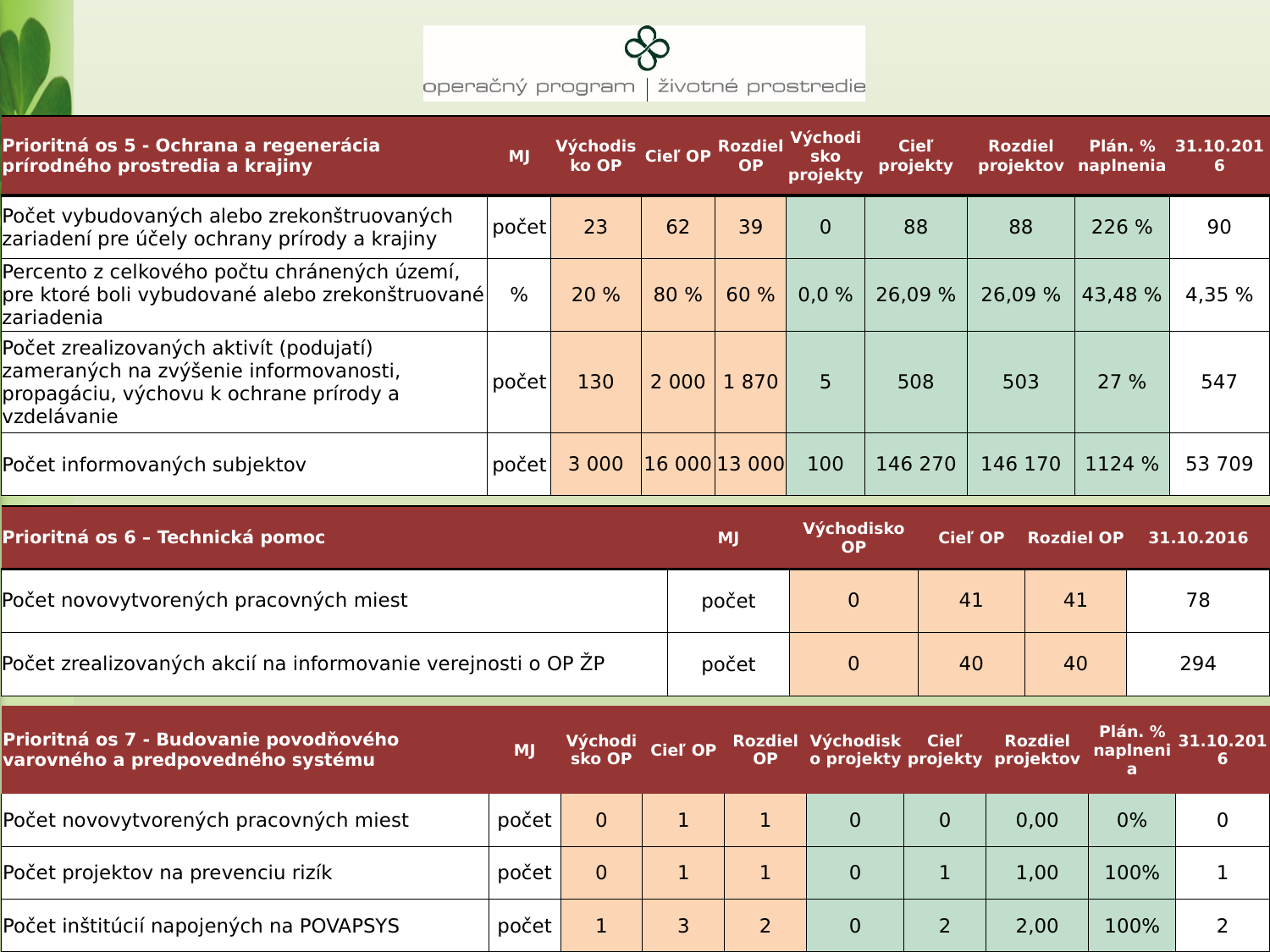

| Prioritná os 5 - Ochrana a regenerácia prírodného prostredia a krajiny | MJ | Východisko OP | Cieľ OP | Rozdiel OP | Východisko projekty | Cieľ projekty | Rozdiel projektov | Plán. % naplnenia | 31.10.2016 |
| --- | --- | --- | --- | --- | --- | --- | --- | --- | --- |
| Počet vybudovaných alebo zrekonštruovaných zariadení pre účely ochrany prírody a krajiny | počet | 23 | 62 | 39 | 0 | 88 | 88 | 226 % | 90 |
| Percento z celkového počtu chránených území, pre ktoré boli vybudované alebo zrekonštruované zariadenia | % | 20 % | 80 % | 60 % | 0,0 % | 26,09 % | 26,09 % | 43,48 % | 4,35 % |
| Počet zrealizovaných aktivít (podujatí) zameraných na zvýšenie informovanosti, propagáciu, výchovu k ochrane prírody a vzdelávanie | počet | 130 | 2 000 | 1 870 | 5 | 508 | 503 | 27 % | 547 |
| Počet informovaných subjektov | počet | 3 000 | 16 000 | 13 000 | 100 | 146 270 | 146 170 | 1124 % | 53 709 |
| Prioritná os 6 – Technická pomoc | MJ | Východisko OP | Cieľ OP | Rozdiel OP | 31.10.2016 |
| --- | --- | --- | --- | --- | --- |
| Počet novovytvorených pracovných miest | počet | 0 | 41 | 41 | 78 |
| Počet zrealizovaných akcií na informovanie verejnosti o OP ŽP | počet | 0 | 40 | 40 | 294 |
| Prioritná os 7 - Budovanie povodňového varovného a predpovedného systému | MJ | Východisko OP | Cieľ OP | Rozdiel OP | Východisko projekty | Cieľ projekty | Rozdiel projektov | Plán. % naplnenia | 31.10.2016 |
| --- | --- | --- | --- | --- | --- | --- | --- | --- | --- |
| Počet novovytvorených pracovných miest | počet | 0 | 1 | 1 | 0 | 0 | 0,00 | 0% | 0 |
| Počet projektov na prevenciu rizík | počet | 0 | 1 | 1 | 0 | 1 | 1,00 | 100% | 1 |
| Počet inštitúcií napojených na POVAPSYS | počet | 1 | 3 | 2 | 0 | 2 | 2,00 | 100% | 2 |